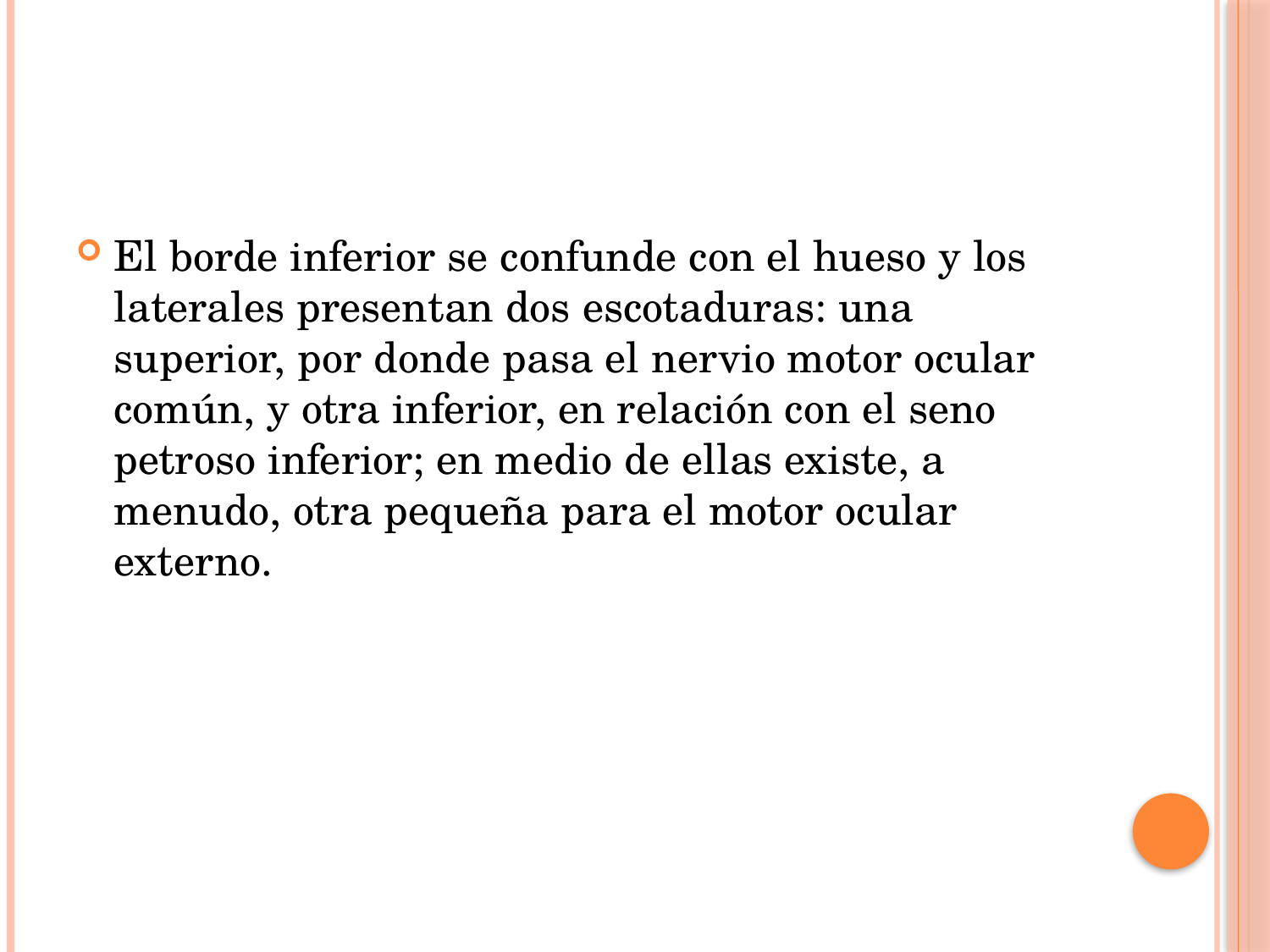

#
El borde inferior se confunde con el hueso y los laterales presentan dos escotaduras: una superior, por donde pasa el nervio motor ocular común, y otra inferior, en relación con el seno petroso inferior; en medio de ellas existe, a menudo, otra pequeña para el motor ocular externo.